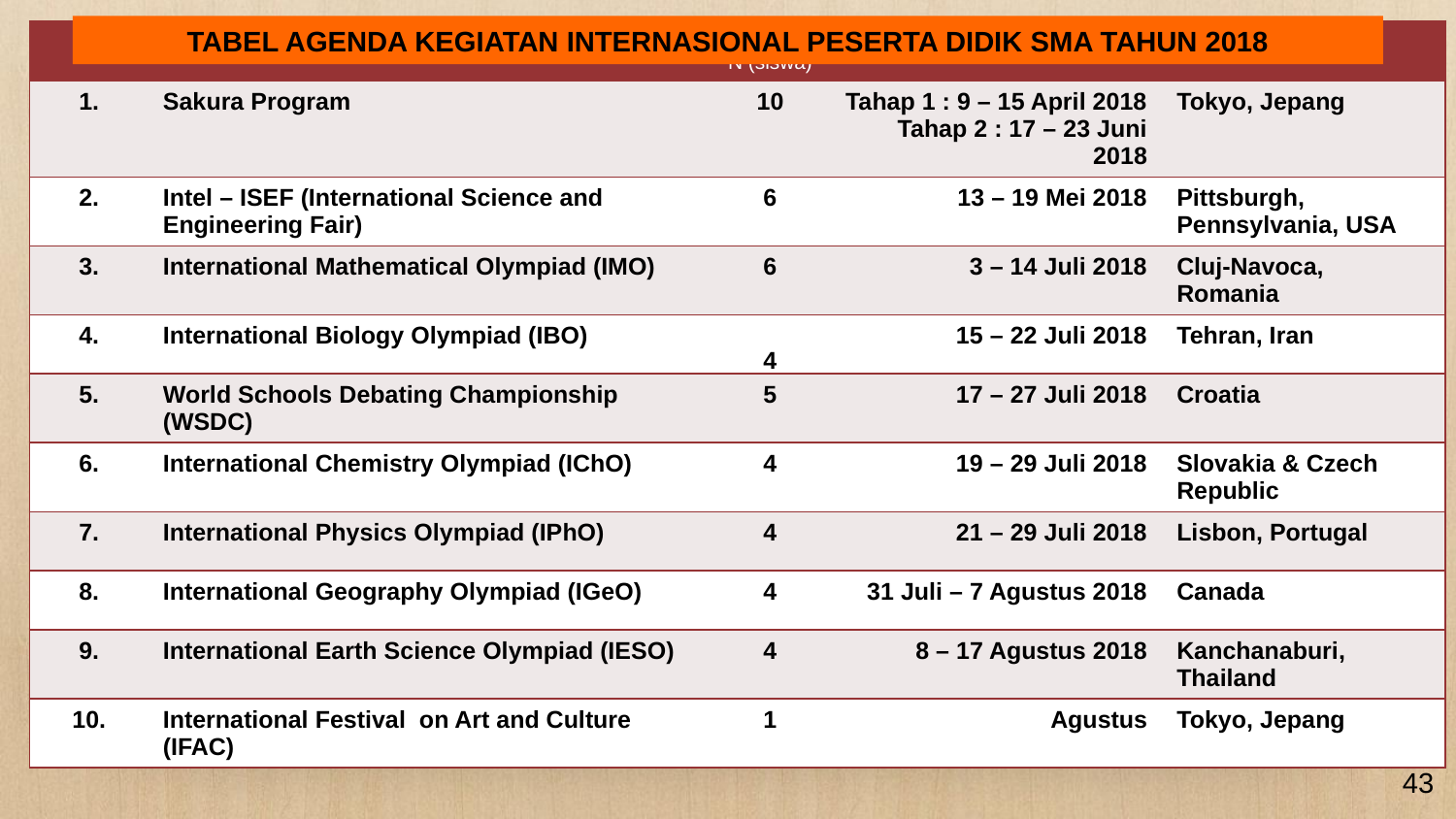

TABEL AGENDA KEGIATAN INTERNASIONAL PESERTA DIDIK SMA TAHUN 2018
| No. | KEGIATAN | SASARAN (siswa) | WAKTU | LOKASI |
| --- | --- | --- | --- | --- |
| 1. | Sakura Program | 10 | Tahap 1 : 9 – 15 April 2018 Tahap 2 : 17 – 23 Juni 2018 | Tokyo, Jepang |
| 2. | Intel – ISEF (International Science and Engineering Fair) | 6 | 13 – 19 Mei 2018 | Pittsburgh, Pennsylvania, USA |
| 3. | International Mathematical Olympiad (IMO) | 6 | 3 – 14 Juli 2018 | Cluj-Navoca, Romania |
| 4. | International Biology Olympiad (IBO) | 4 | 15 – 22 Juli 2018 | Tehran, Iran |
| 5. | World Schools Debating Championship (WSDC) | 5 | 17 – 27 Juli 2018 | Croatia |
| 6. | International Chemistry Olympiad (IChO) | 4 | 19 – 29 Juli 2018 | Slovakia & Czech Republic |
| 7. | International Physics Olympiad (IPhO) | 4 | 21 – 29 Juli 2018 | Lisbon, Portugal |
| 8. | International Geography Olympiad (IGeO) | 4 | 31 Juli – 7 Agustus 2018 | Canada |
| 9. | International Earth Science Olympiad (IESO) | 4 | 8 – 17 Agustus 2018 | Kanchanaburi, Thailand |
| 10. | International Festival on Art and Culture (IFAC) | 1 | Agustus | Tokyo, Jepang |
43